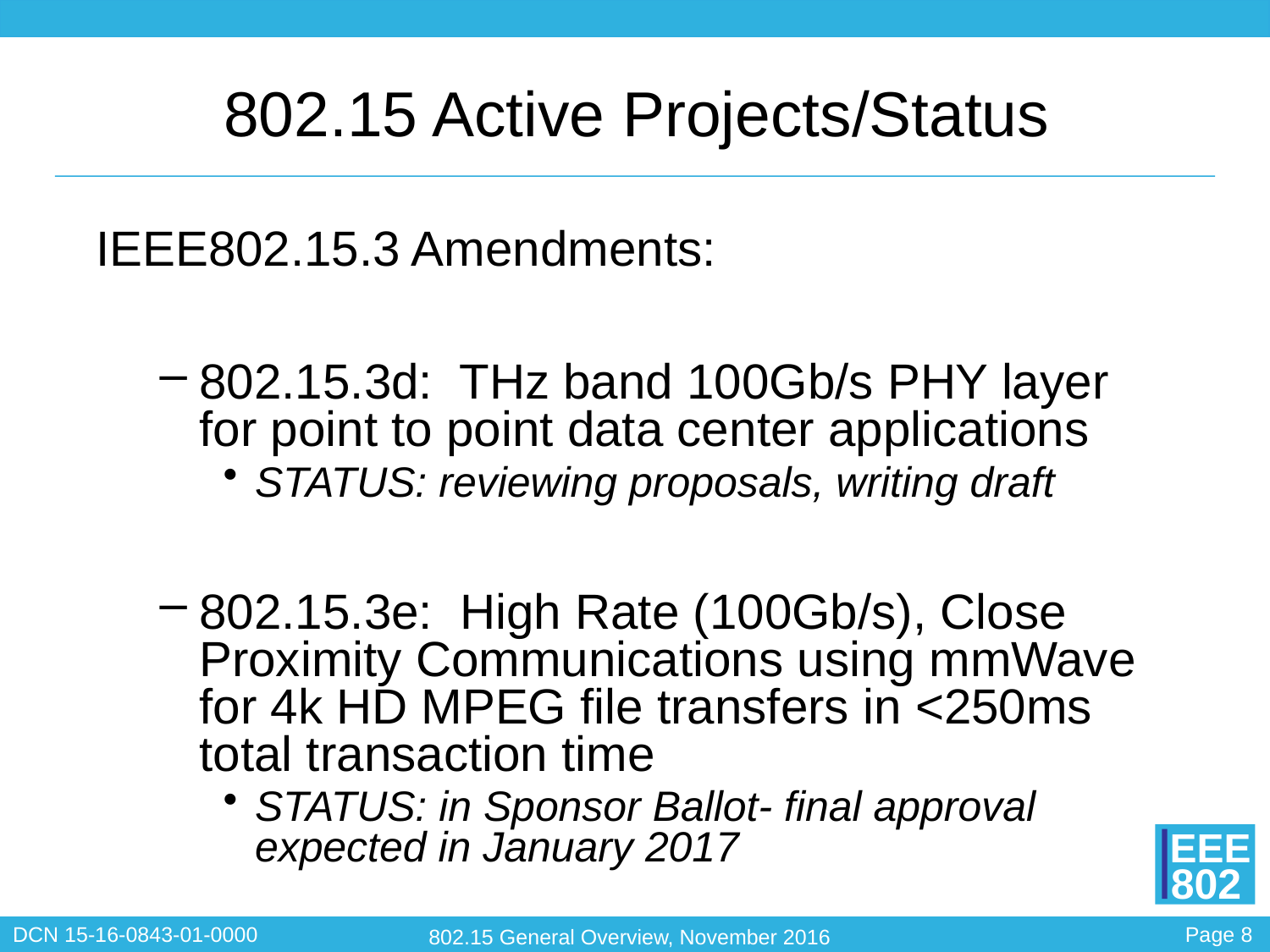

# 802.15 Active Projects/Status
IEEE802.15.3 Amendments:

802.15.3d:  THz band 100Gb/s PHY layer for point to point data center applications
STATUS: reviewing proposals, writing draft

802.15.3e:  High Rate (100Gb/s), Close Proximity Communications using mmWave for 4k HD MPEG file transfers in <250ms total transaction time
STATUS: in Sponsor Ballot- final approval expected in January 2017